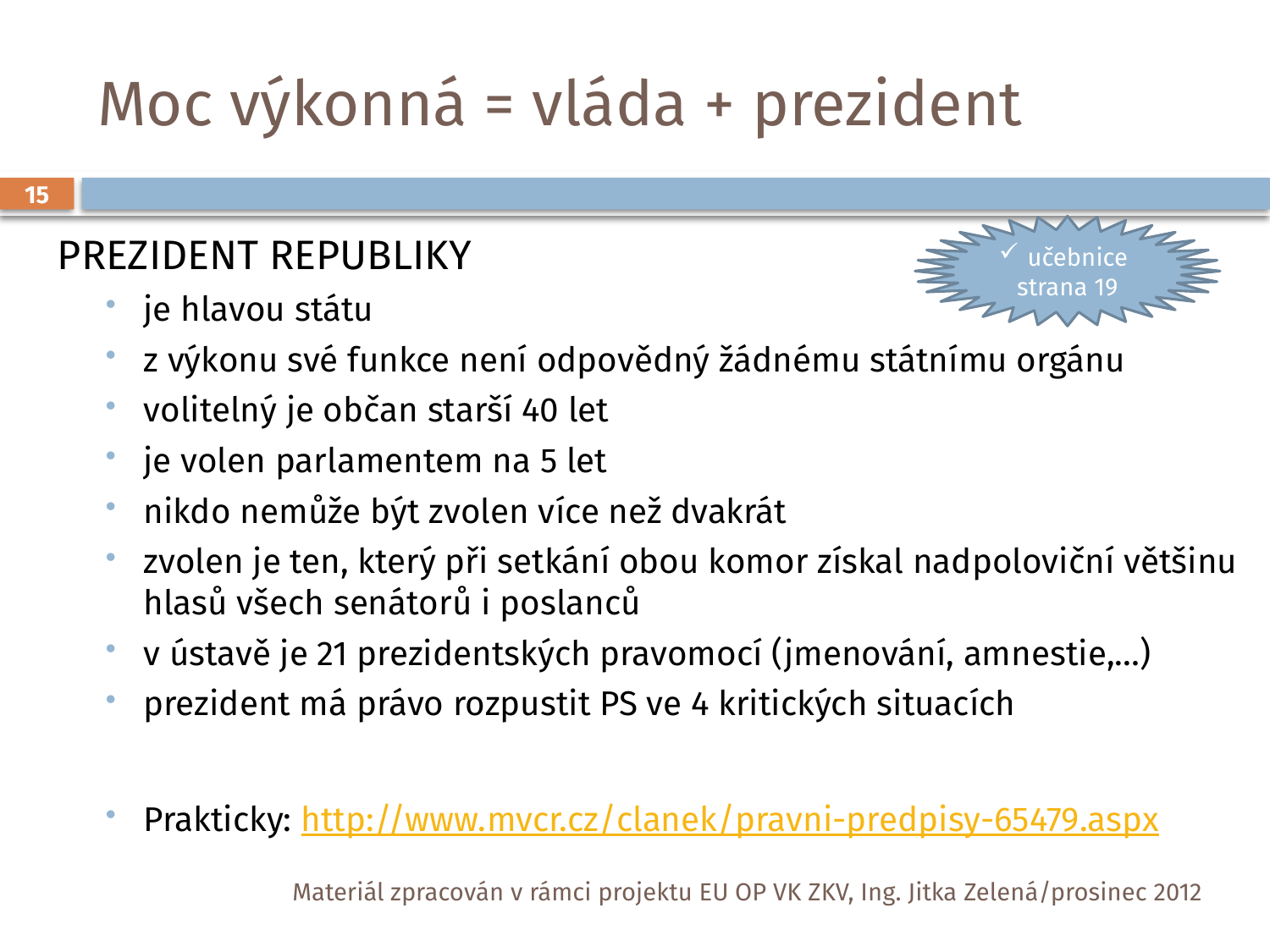

# Moc výkonná = vláda + prezident
15
učebnice strana 19
PREZIDENT REPUBLIKY
je hlavou státu
z výkonu své funkce není odpovědný žádnému státnímu orgánu
volitelný je občan starší 40 let
je volen parlamentem na 5 let
nikdo nemůže být zvolen více než dvakrát
zvolen je ten, který při setkání obou komor získal nadpoloviční většinu hlasů všech senátorů i poslanců
v ústavě je 21 prezidentských pravomocí (jmenování, amnestie,…)
prezident má právo rozpustit PS ve 4 kritických situacích

Prakticky: http://www.mvcr.cz/clanek/pravni-predpisy-65479.aspx

Materiál zpracován v rámci projektu EU OP VK ZKV, Ing. Jitka Zelená/prosinec 2012